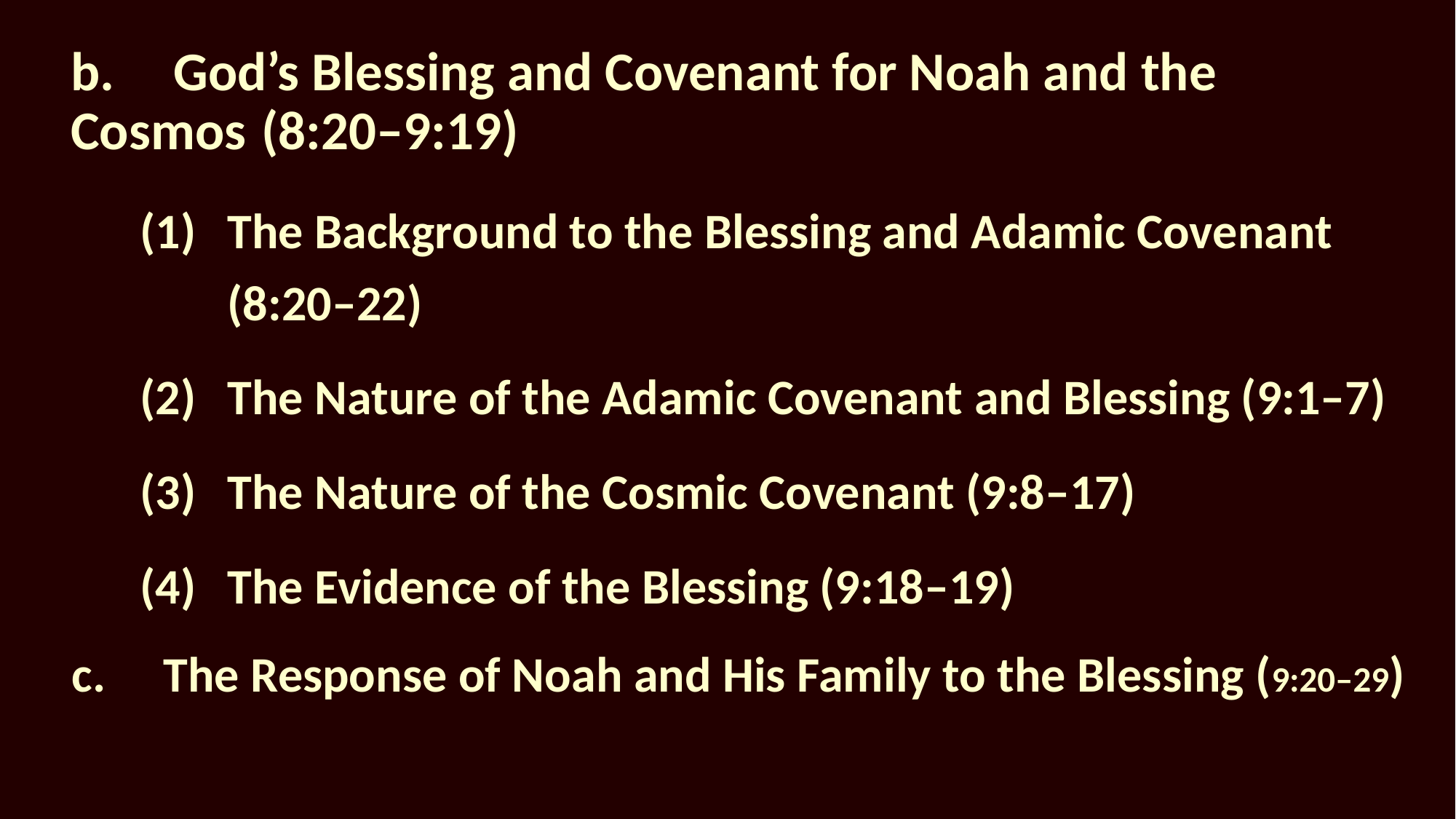

# b.	God’s Blessing and Covenant for Noah and the Cosmos 	(8:20–9:19)
The Background to the Blessing and Adamic Covenant (8:20–22)
The Nature of the Adamic Covenant and Blessing (9:1–7)
The Nature of the Cosmic Covenant (9:8–17)
The Evidence of the Blessing (9:18–19)
c.	The Response of Noah and His Family to the Blessing (9:20–29)